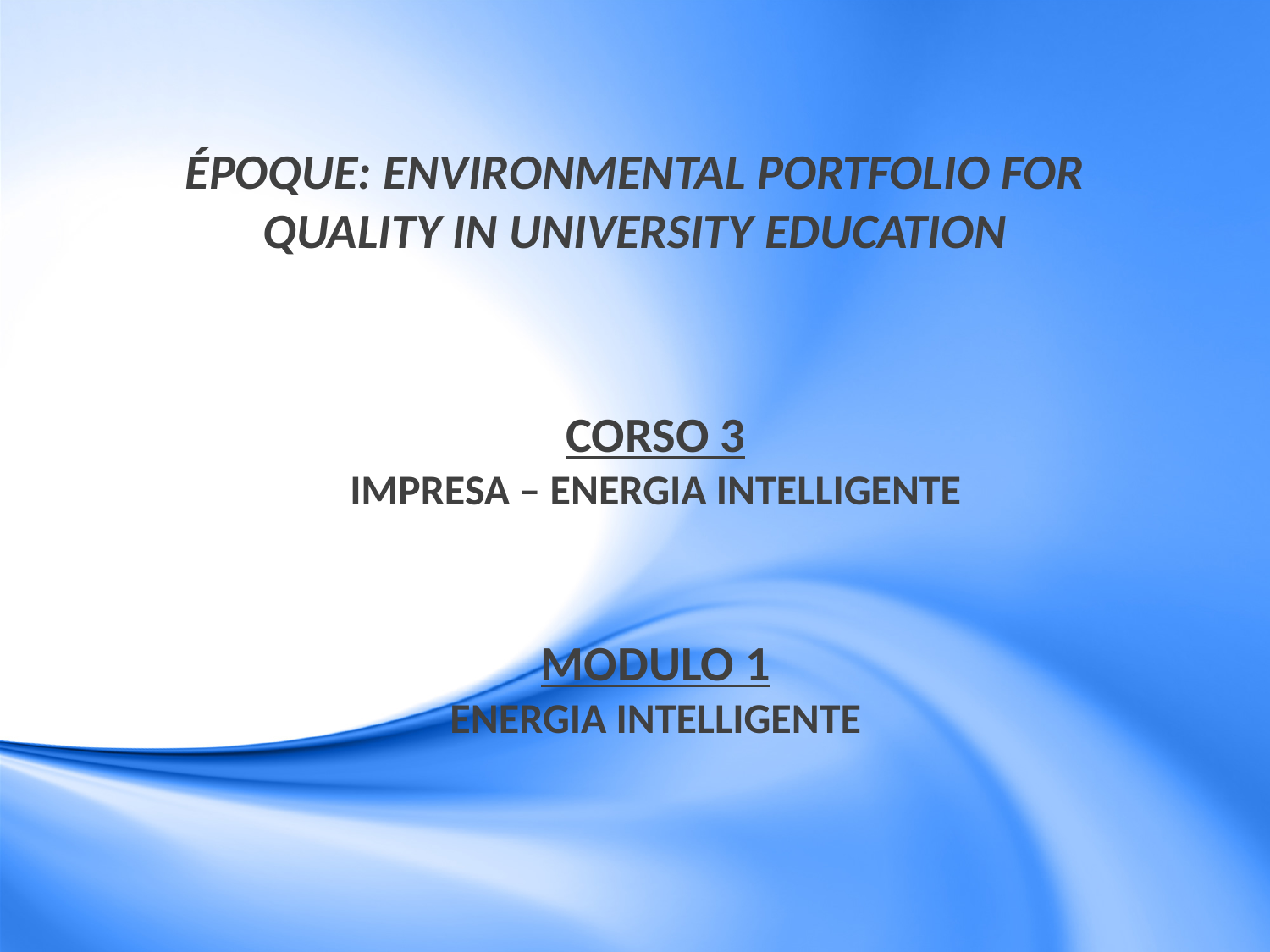

ÉPOQUE: Environmental POrtfolio for Quality in University Education

CORSO 3
Impresa – Energia Intelligente

MODULO 1
Energia Intelligente